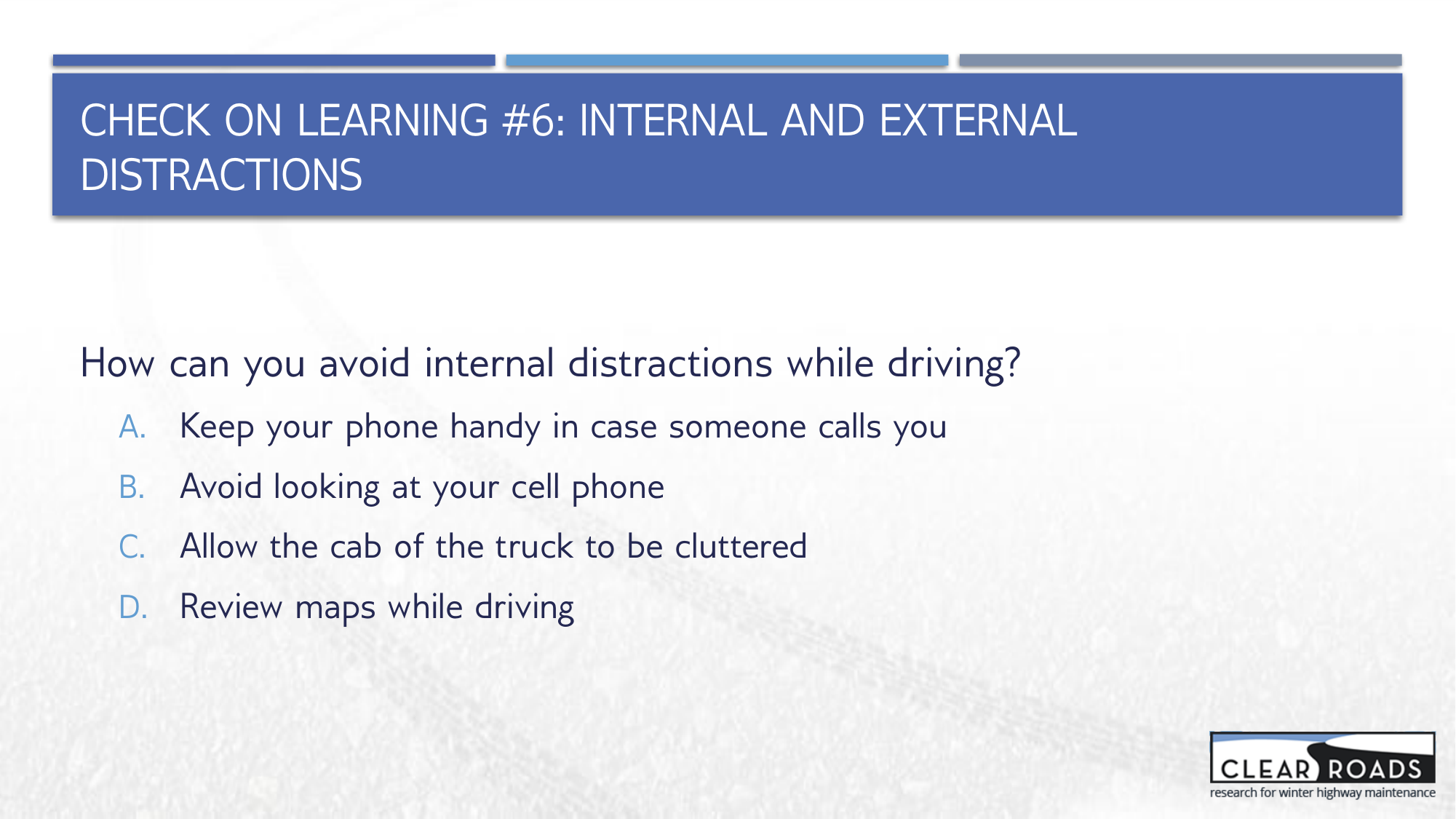

# Check on Learning #6: Internal and External Distractions
How can you avoid internal distractions while driving?
Keep your phone handy in case someone calls you
Avoid looking at your cell phone
Allow the cab of the truck to be cluttered
Review maps while driving